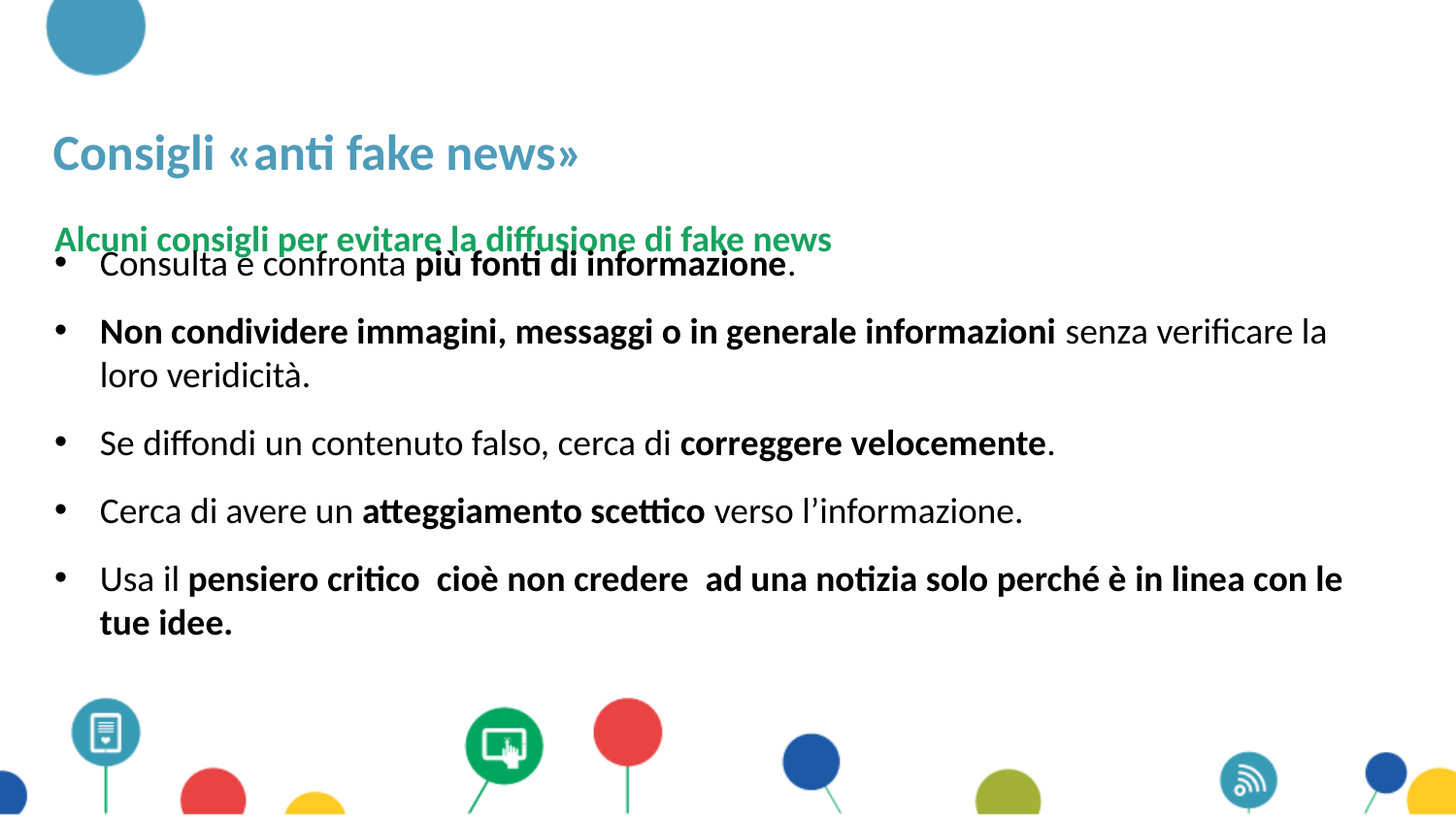

# Consigli «anti fake news»
Alcuni consigli per evitare la diffusione di fake news

Consulta e confronta più fonti di informazione.
Non condividere immagini, messaggi o in generale informazioni senza verificare la loro veridicità.
Se diffondi un contenuto falso, cerca di correggere velocemente.
Cerca di avere un atteggiamento scettico verso l’informazione.
Usa il pensiero critico  cioè non credere  ad una notizia solo perché è in linea con le tue idee.